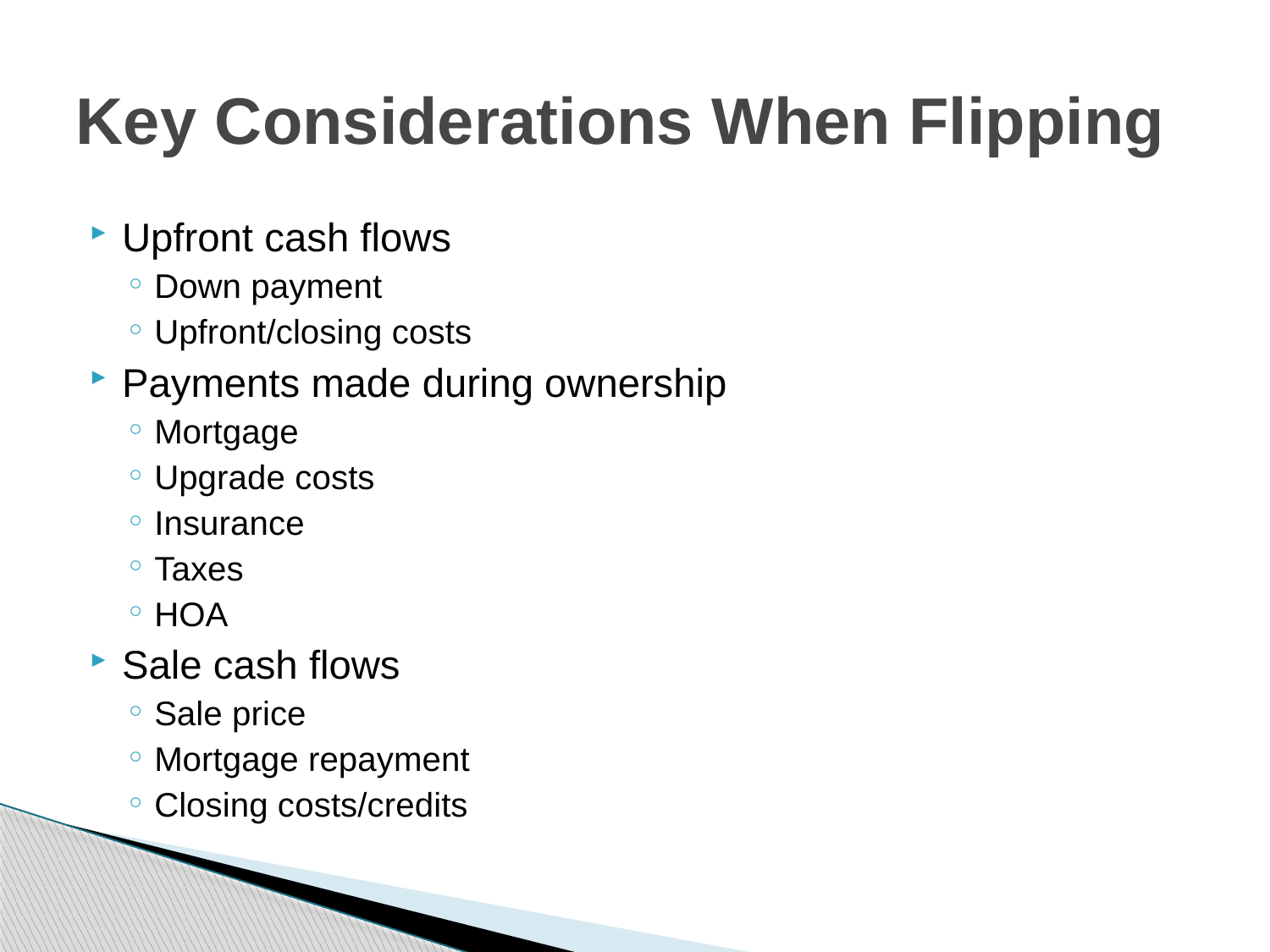

# Key Considerations When Flipping
Upfront cash flows
Down payment
Upfront/closing costs
Payments made during ownership
Mortgage
Upgrade costs
Insurance
Taxes
HOA
Sale cash flows
Sale price
Mortgage repayment
Closing costs/credits